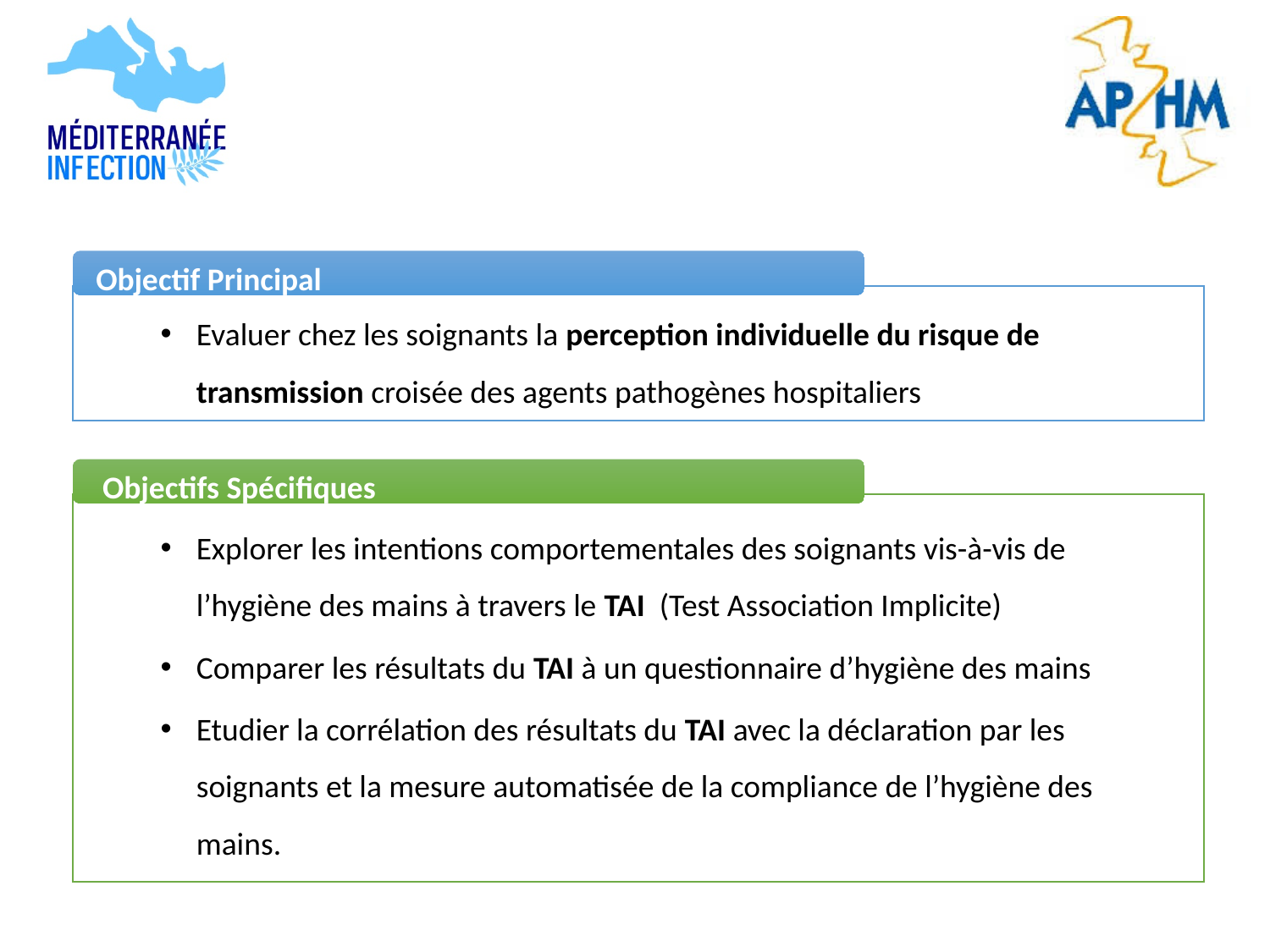

Objectif Principal

Evaluer chez les soignants la perception individuelle du risque de transmission croisée des agents pathogènes hospitaliers
Objectifs Spécifiques

Explorer les intentions comportementales des soignants vis-à-vis de l’hygiène des mains à travers le TAI  (Test Association Implicite)
Comparer les résultats du TAI à un questionnaire d’hygiène des mains
Etudier la corrélation des résultats du TAI avec la déclaration par les soignants et la mesure automatisée de la compliance de l’hygiène des mains.